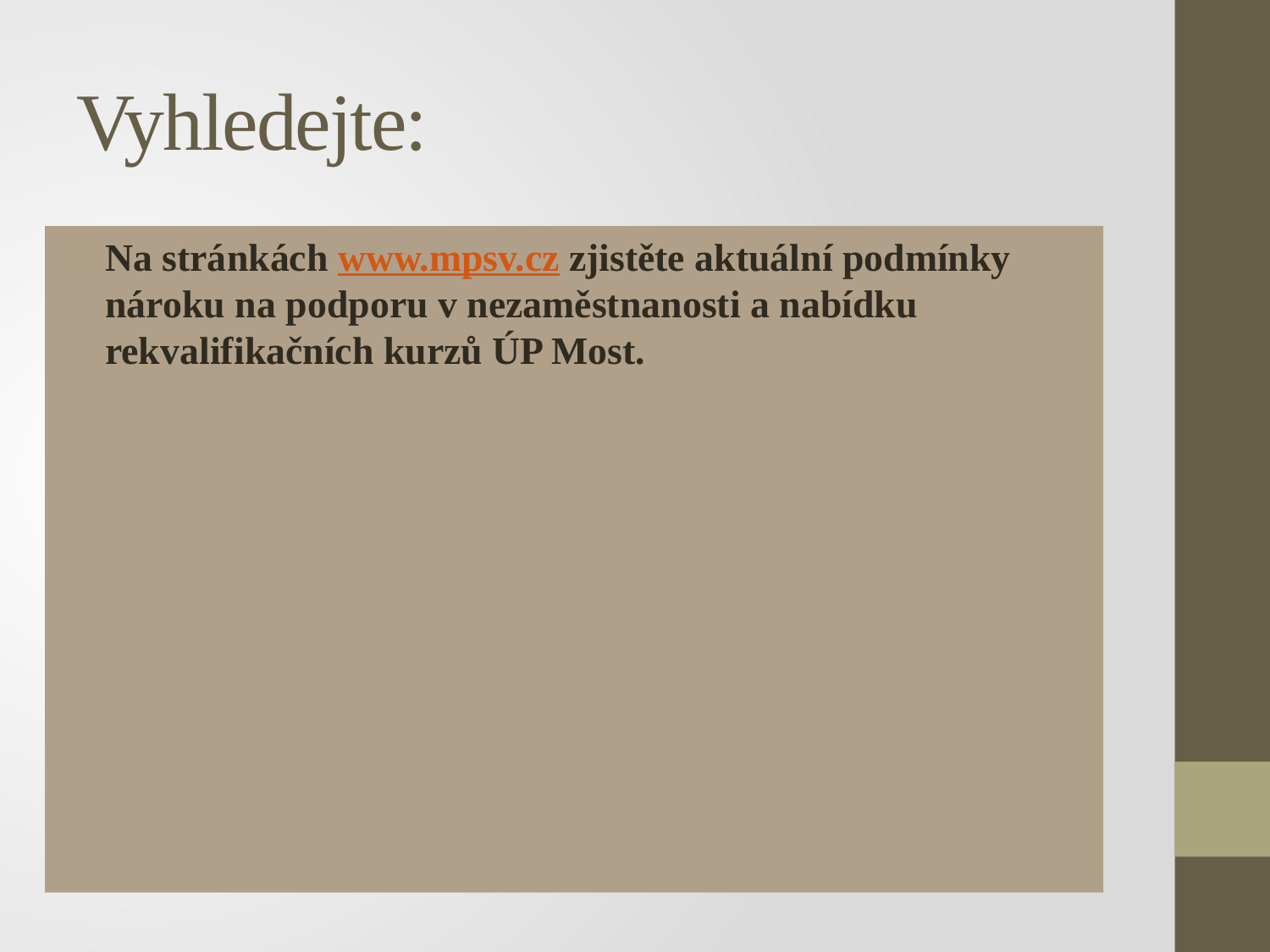

# Vyhledejte:
Na stránkách www.mpsv.cz zjistěte aktuální podmínky nároku na podporu v nezaměstnanosti a nabídku rekvalifikačních kurzů ÚP Most.